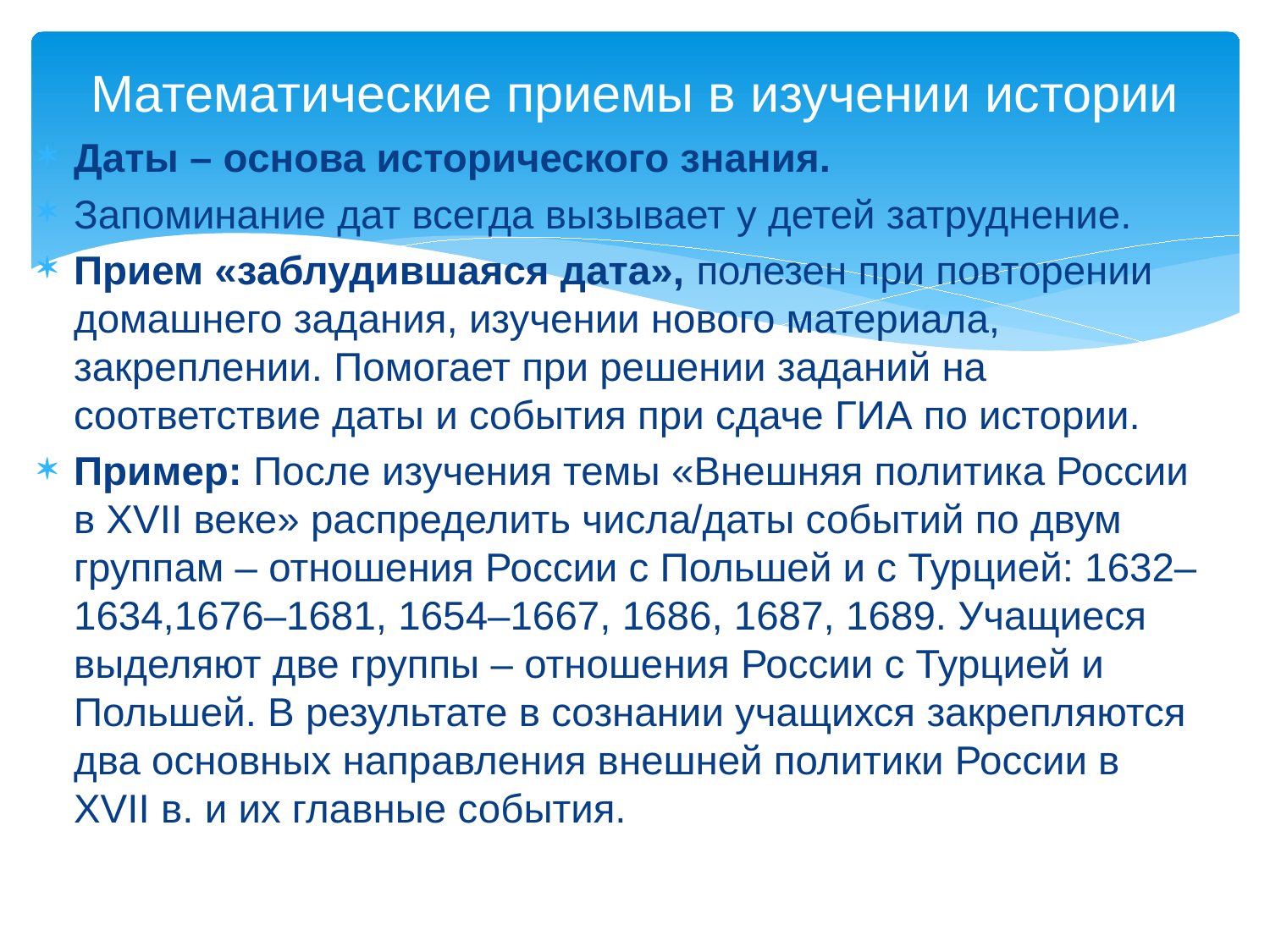

# Математические приемы в изучении истории
Даты – основа исторического знания.
Запоминание дат всегда вызывает у детей затруднение.
Прием «заблудившаяся дата», полезен при повторении домашнего задания, изучении нового материала, закреплении. Помогает при решении заданий на соответствие даты и события при сдаче ГИА по истории.
Пример: После изучения темы «Внешняя политика России в XVII веке» распределить числа/даты событий по двум группам – отношения России с Польшей и с Турцией: 1632–1634,1676–1681, 1654–1667, 1686, 1687, 1689. Учащиеся выделяют две группы – отношения России с Турцией и Польшей. В результате в сознании учащихся закрепляются два основных направления внешней политики России в XVII в. и их главные события.